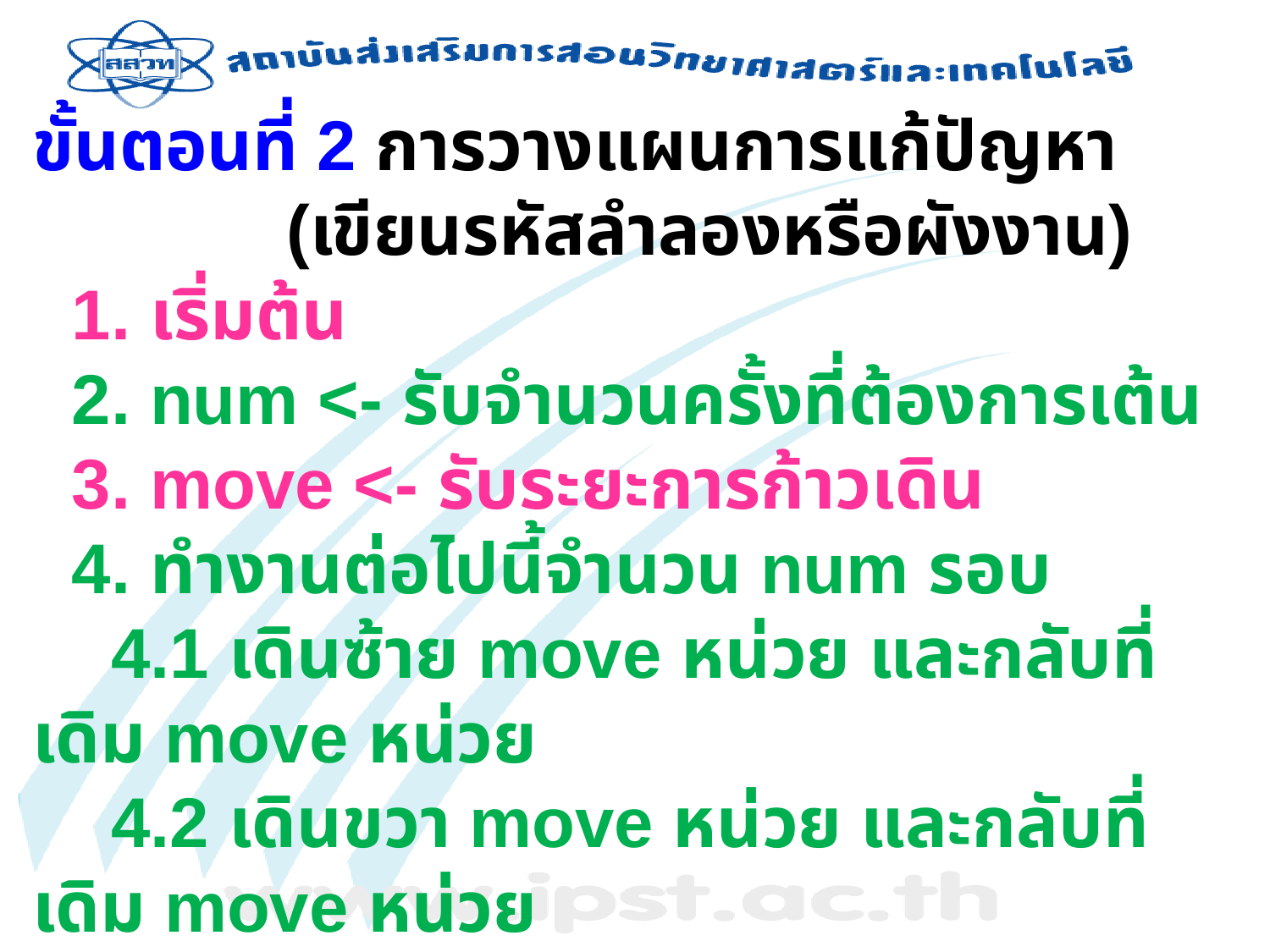

ขั้นตอนที่ 2 การวางแผนการแก้ปัญหา
		(เขียนรหัสลำลองหรือผังงาน)
  1. เริ่มต้น
  2. num <- รับจำนวนครั้งที่ต้องการเต้น
  3. move <- รับระยะการก้าวเดิน
  4. ทำงานต่อไปนี้จำนวน num รอบ
    4.1 เดินซ้าย move หน่วย และกลับที่เดิม move หน่วย
    4.2 เดินขวา move หน่วย และกลับที่เดิม move หน่วย
  5. จบ